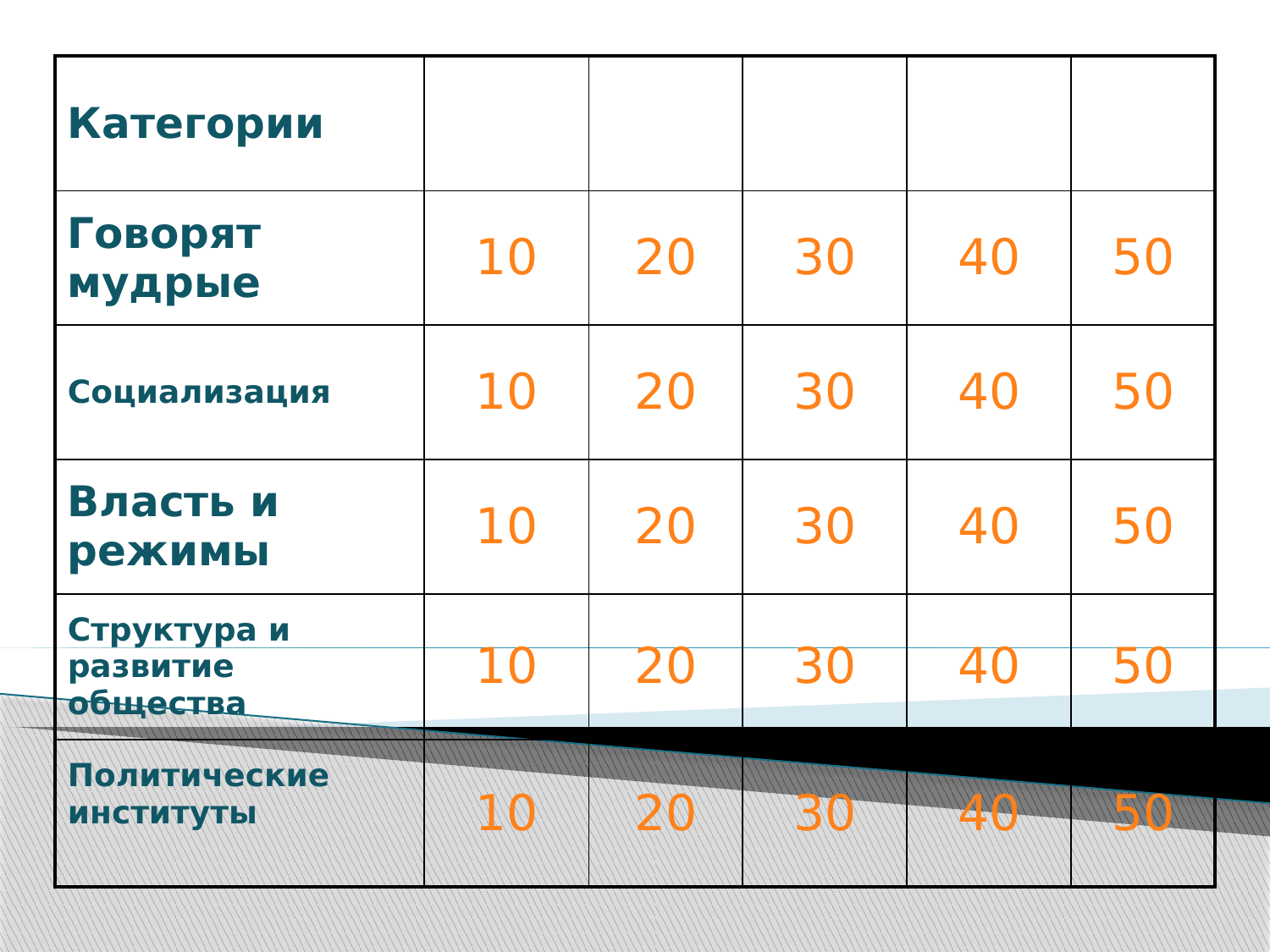

| Категории |  |  |  |  |  |
| --- | --- | --- | --- | --- | --- |
| Говорят мудрые | 10 | 20 | 30 | 40 | 50 |
| Социализация | 10 | 20 | 30 | 40 | 50 |
| Власть и режимы | 10 | 20 | 30 | 40 | 50 |
| Структура и развитие общества | 10 | 20 | 30 | 40 | 50 |
| Политические институты | 10 | 20 | 30 | 40 | 50 |